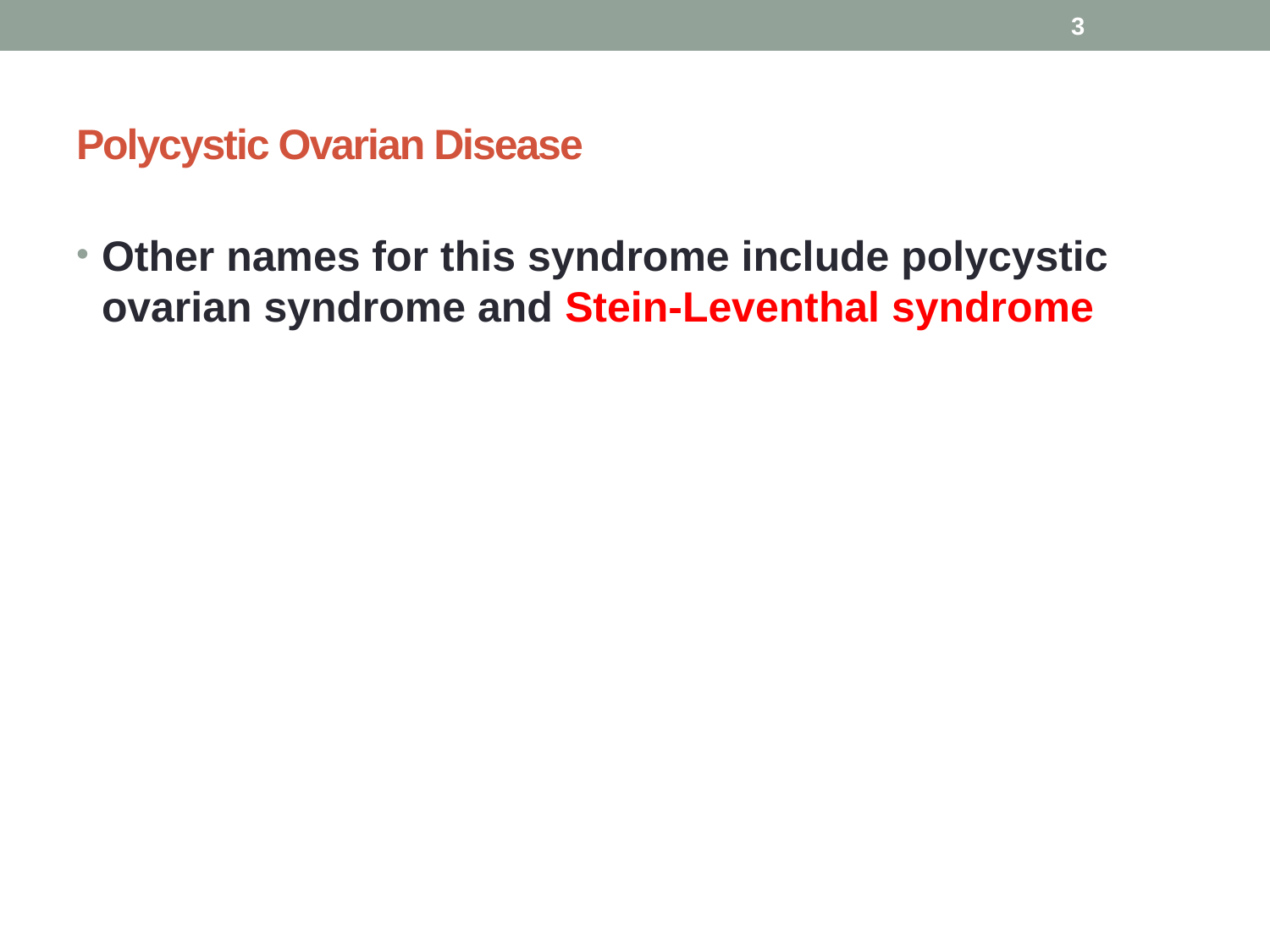

3
# Polycystic Ovarian Disease
Other names for this syndrome include polycystic ovarian syndrome and Stein-Leventhal syndrome